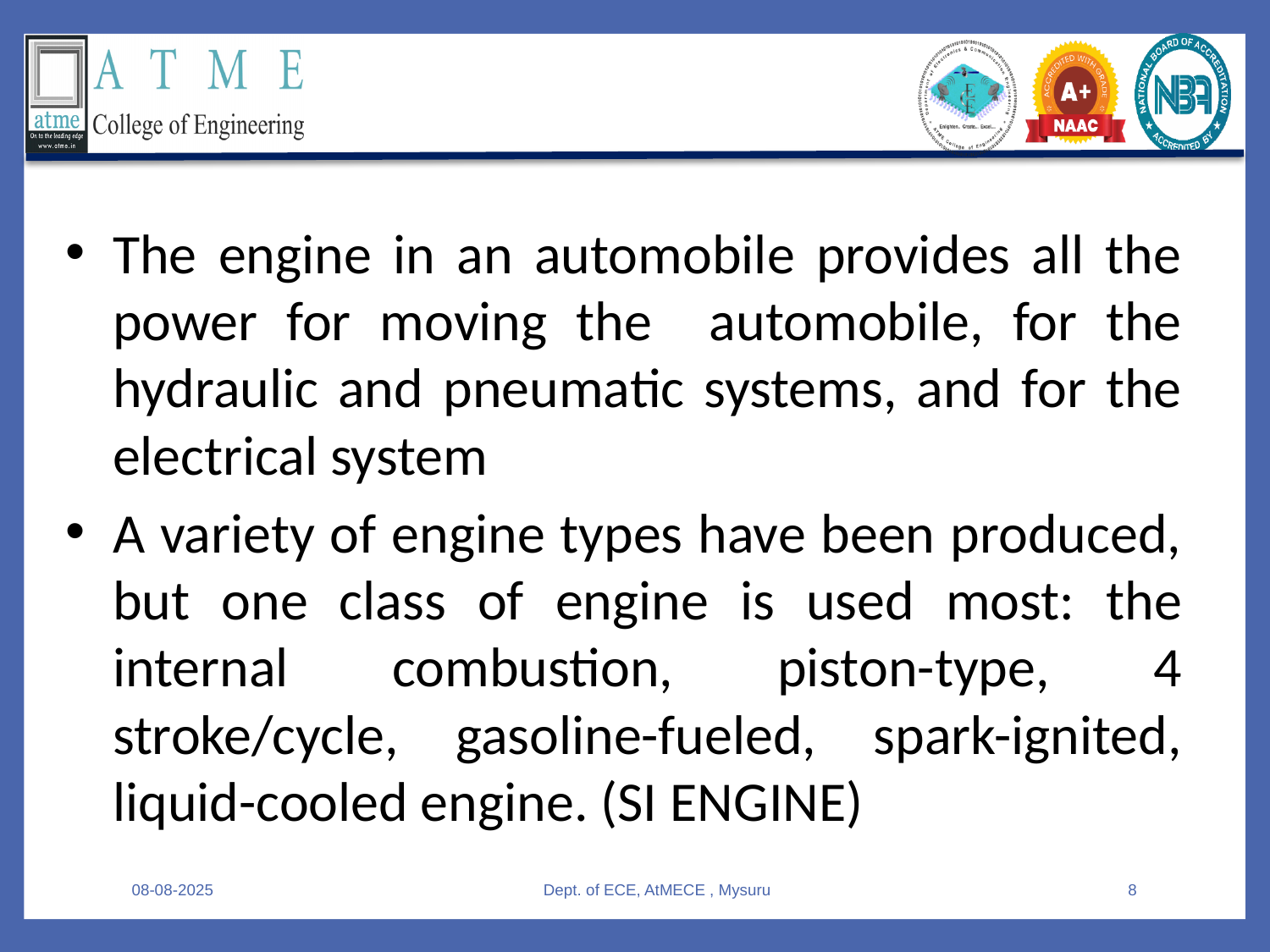

The engine in an automobile provides all the power for moving the  automobile, for the hydraulic and pneumatic systems, and for the electrical system
A variety of engine types have been produced, but one class of engine is used most: the internal combustion, piston-type, 4 stroke/cycle, gasoline-fueled, spark-ignited, liquid-cooled engine. (SI ENGINE)
08-08-2025
Dept. of ECE, AtMECE , Mysuru
8